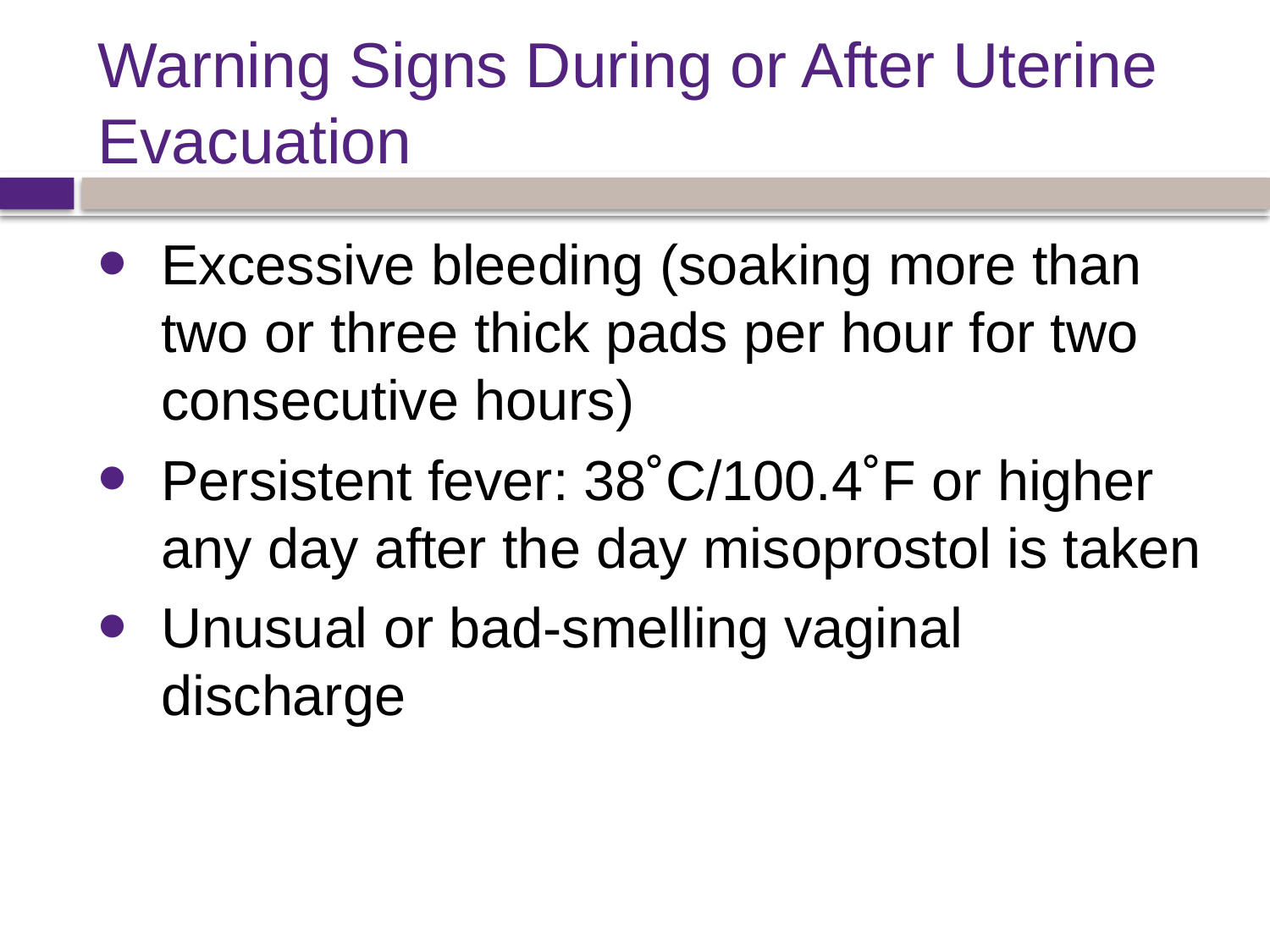

# Warning Signs During or After Uterine Evacuation
Excessive bleeding (soaking more than two or three thick pads per hour for two consecutive hours)
Persistent fever: 38˚C/100.4˚F or higher any day after the day misoprostol is taken
Unusual or bad-smelling vaginal discharge